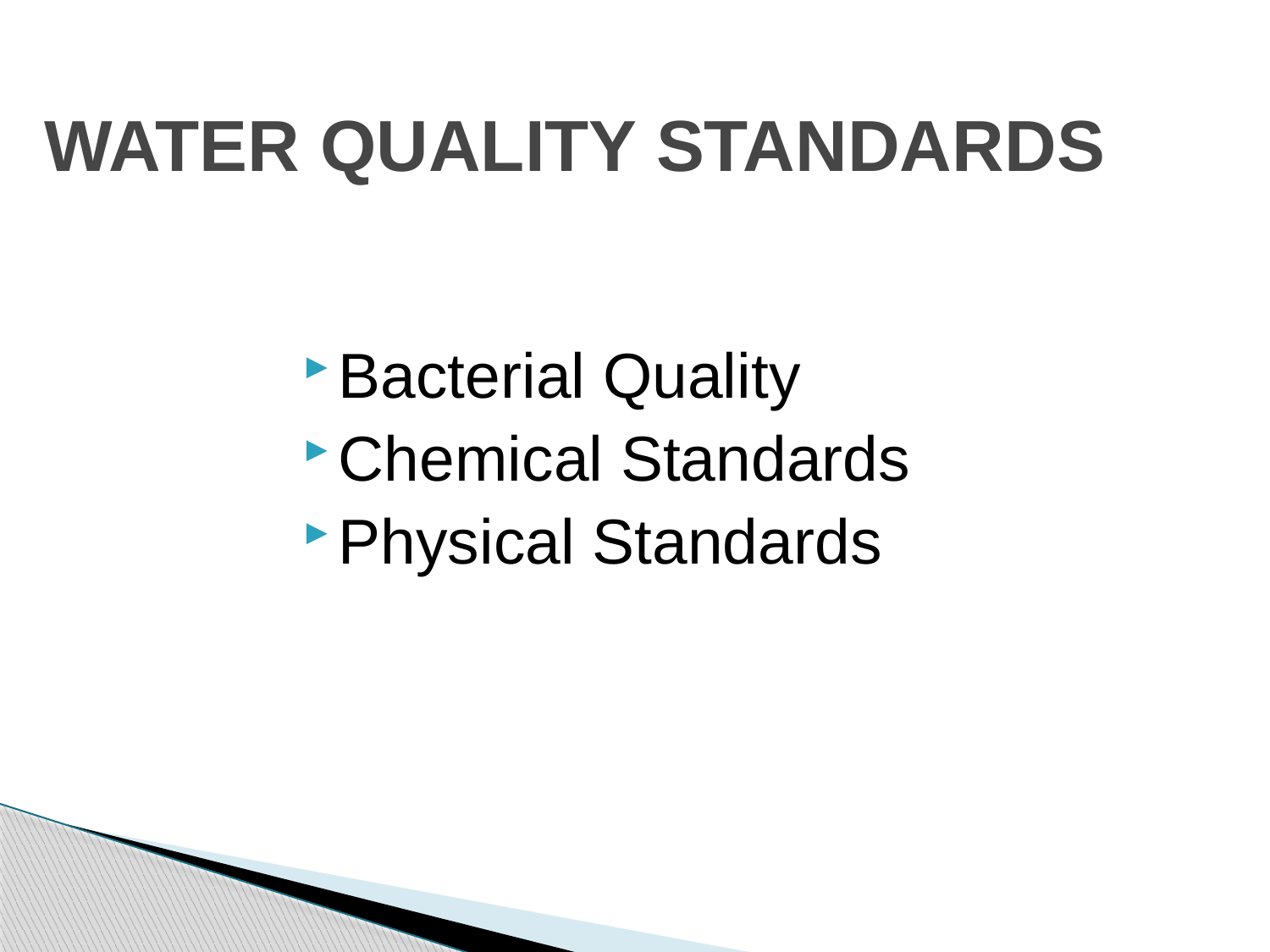

# WATER QUALITY STANDARDS
Bacterial Quality
Chemical Standards
Physical Standards